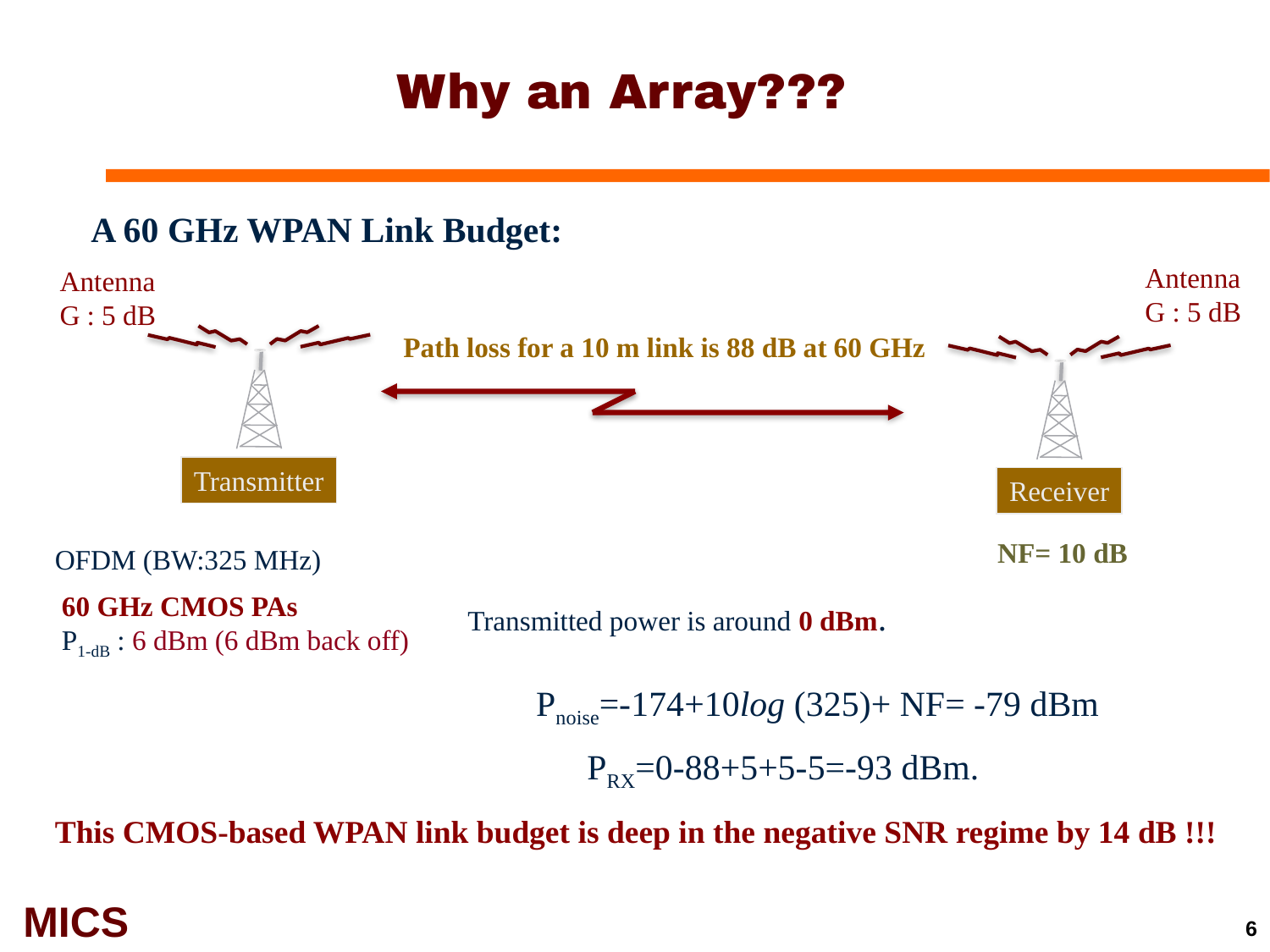

Why an Array???
A 60 GHz WPAN Link Budget:
Antenna
G : 5 dB
Antenna
G : 5 dB
Path loss for a 10 m link is 88 dB at 60 GHz

Transmitter
Receiver
OFDM (BW:325 MHz)
NF= 10 dB
60 GHz CMOS PAs
P1-dB : 6 dBm (6 dBm back off)
Transmitted power is around 0 dBm.
Pnoise=-174+10log (325)+ NF= -79 dBm
PRX=0-88+5+5-5=-93 dBm.
This CMOS-based WPAN link budget is deep in the negative SNR regime by 14 dB !!!
6